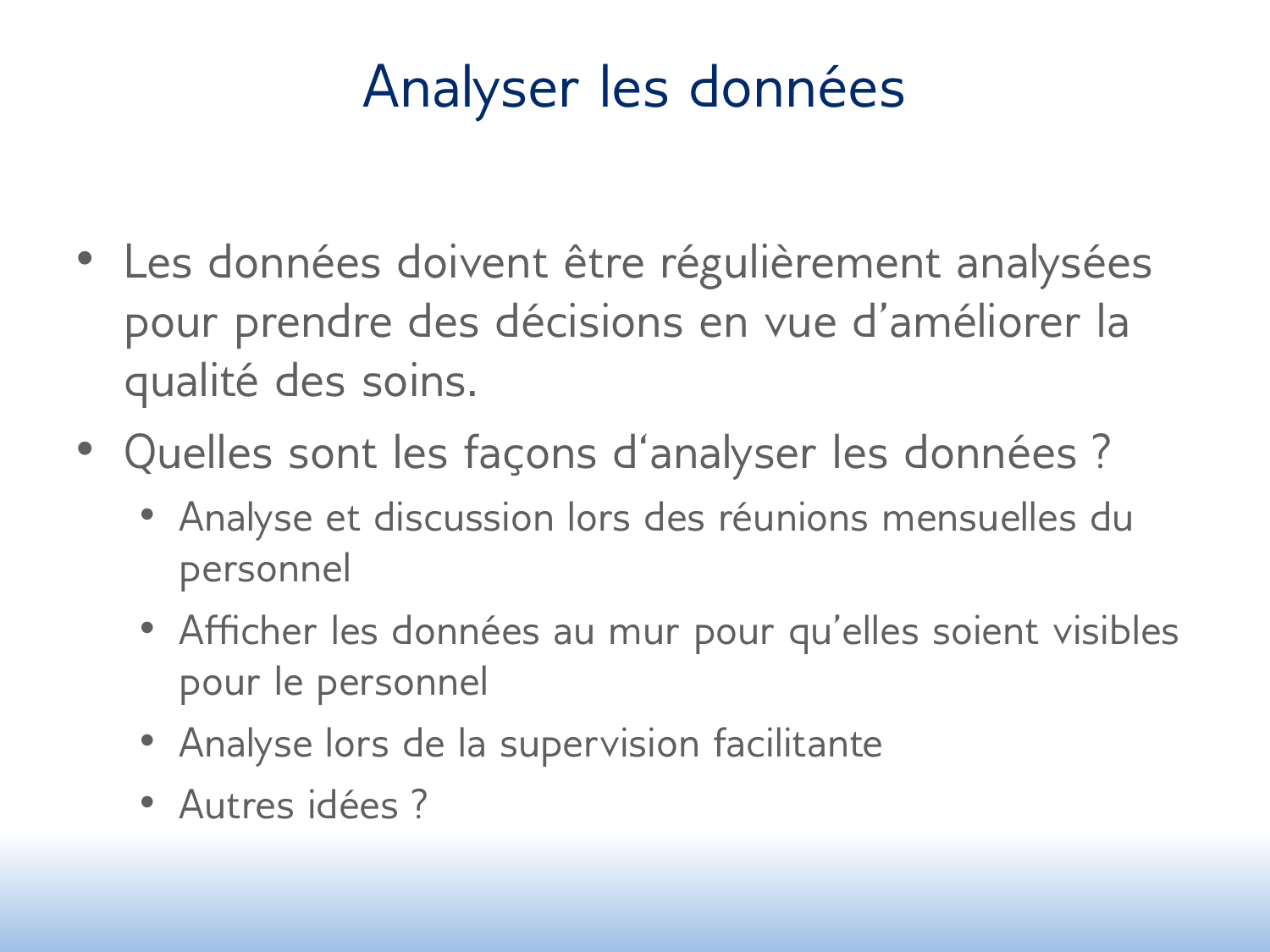

# Analyser les données
Les données doivent être régulièrement analysées pour prendre des décisions en vue d’améliorer la qualité des soins.
Quelles sont les façons d‘analyser les données ?
Analyse et discussion lors des réunions mensuelles du personnel
Afficher les données au mur pour qu’elles soient visibles pour le personnel
Analyse lors de la supervision facilitante
Autres idées ?